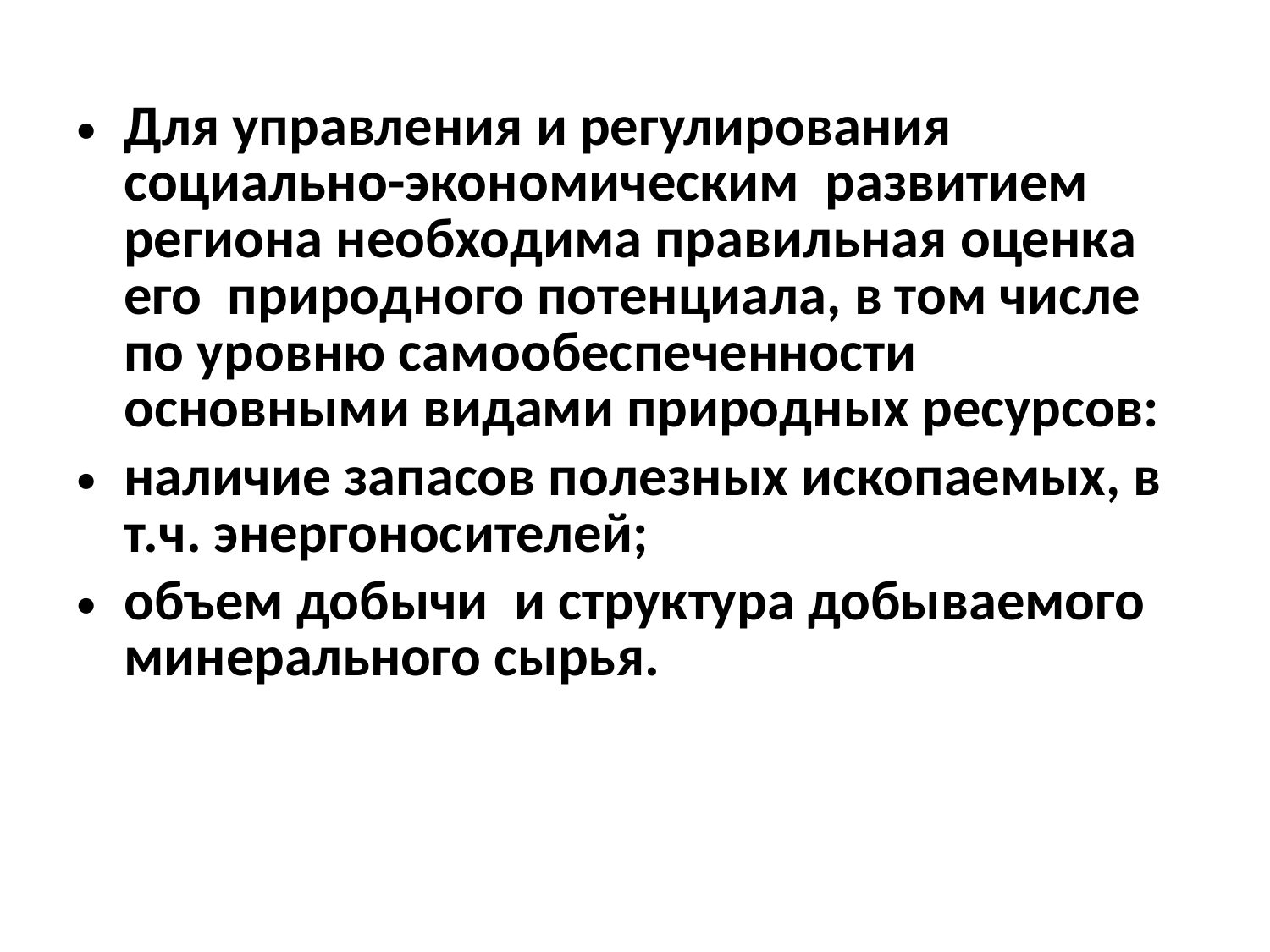

Для управления и регулирования социально-экономическим  развитием  региона необходима правильная оценка его  природного потенциала, в том числе по уровню самообеспеченности основными видами природных ресурсов:
наличие запасов полезных ископаемых, в  т.ч. энергоносителей;
объем добычи  и структура добываемого минерального сырья.